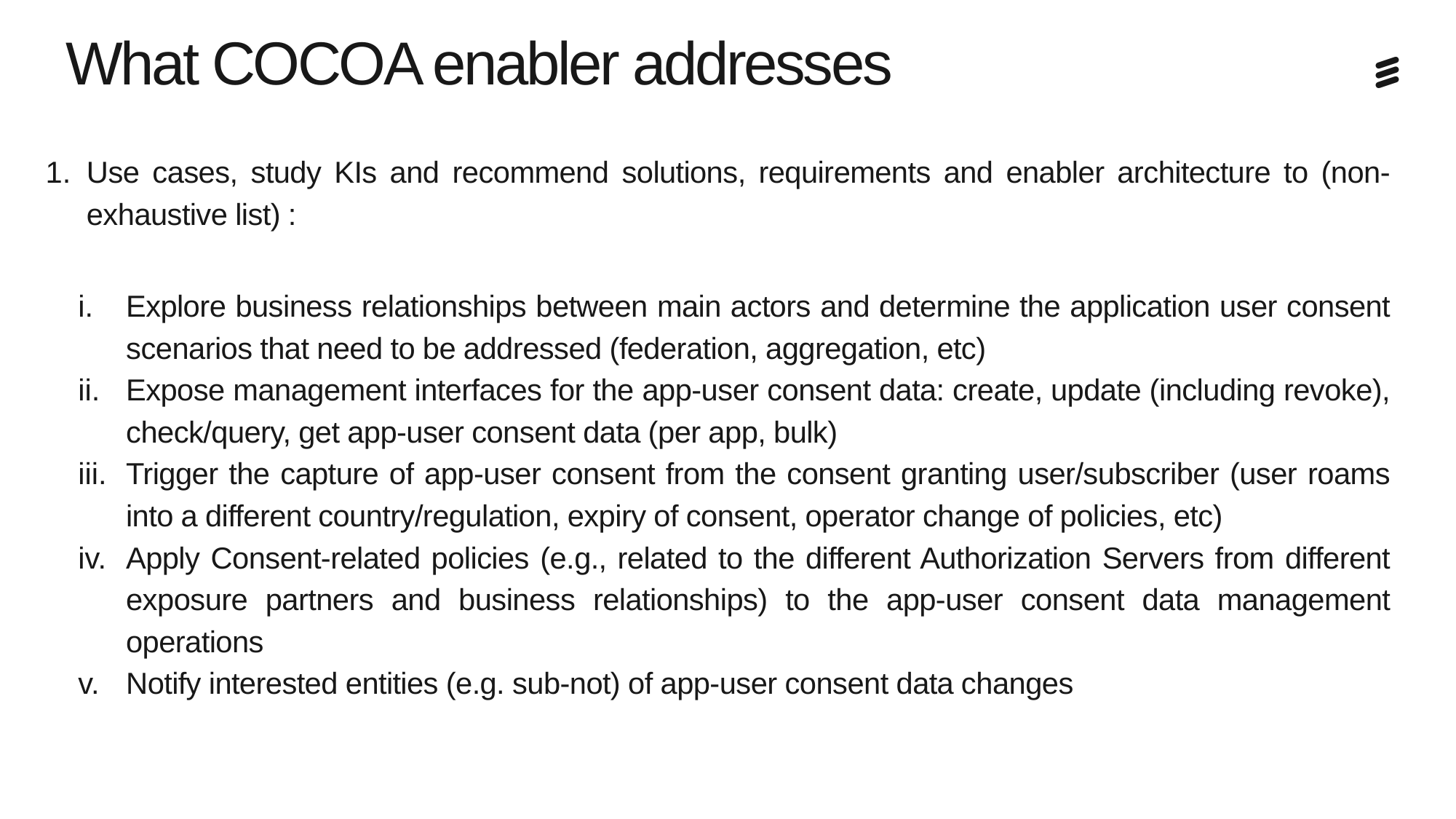

# What COCOA enabler addresses

Use cases, study KIs and recommend solutions, requirements and enabler architecture to (non-exhaustive list) :

Explore business relationships between main actors and determine the application user consent scenarios that need to be addressed (federation, aggregation, etc)
Expose management interfaces for the app-user consent data: create, update (including revoke), check/query, get app-user consent data (per app, bulk)
Trigger the capture of app-user consent from the consent granting user/subscriber (user roams into a different country/regulation, expiry of consent, operator change of policies, etc)
Apply Consent-related policies (e.g., related to the different Authorization Servers from different exposure partners and business relationships) to the app-user consent data management operations
Notify interested entities (e.g. sub-not) of app-user consent data changes